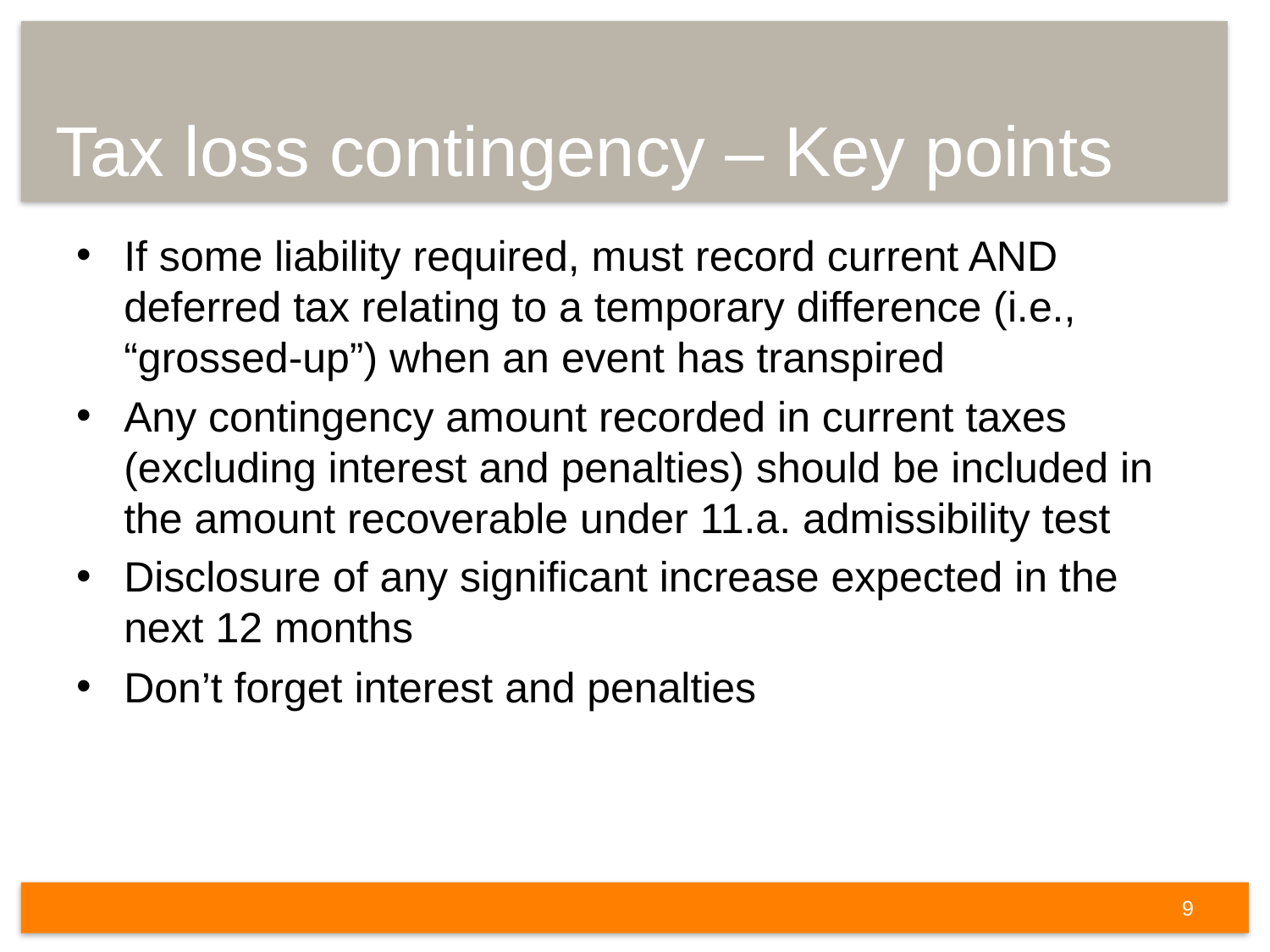

# Tax loss contingency – Key points
If some liability required, must record current AND deferred tax relating to a temporary difference (i.e., “grossed-up”) when an event has transpired
Any contingency amount recorded in current taxes  (excluding interest and penalties) should be included in the amount recoverable under 11.a. admissibility test
Disclosure of any significant increase expected in the next 12 months
Don’t forget interest and penalties
9